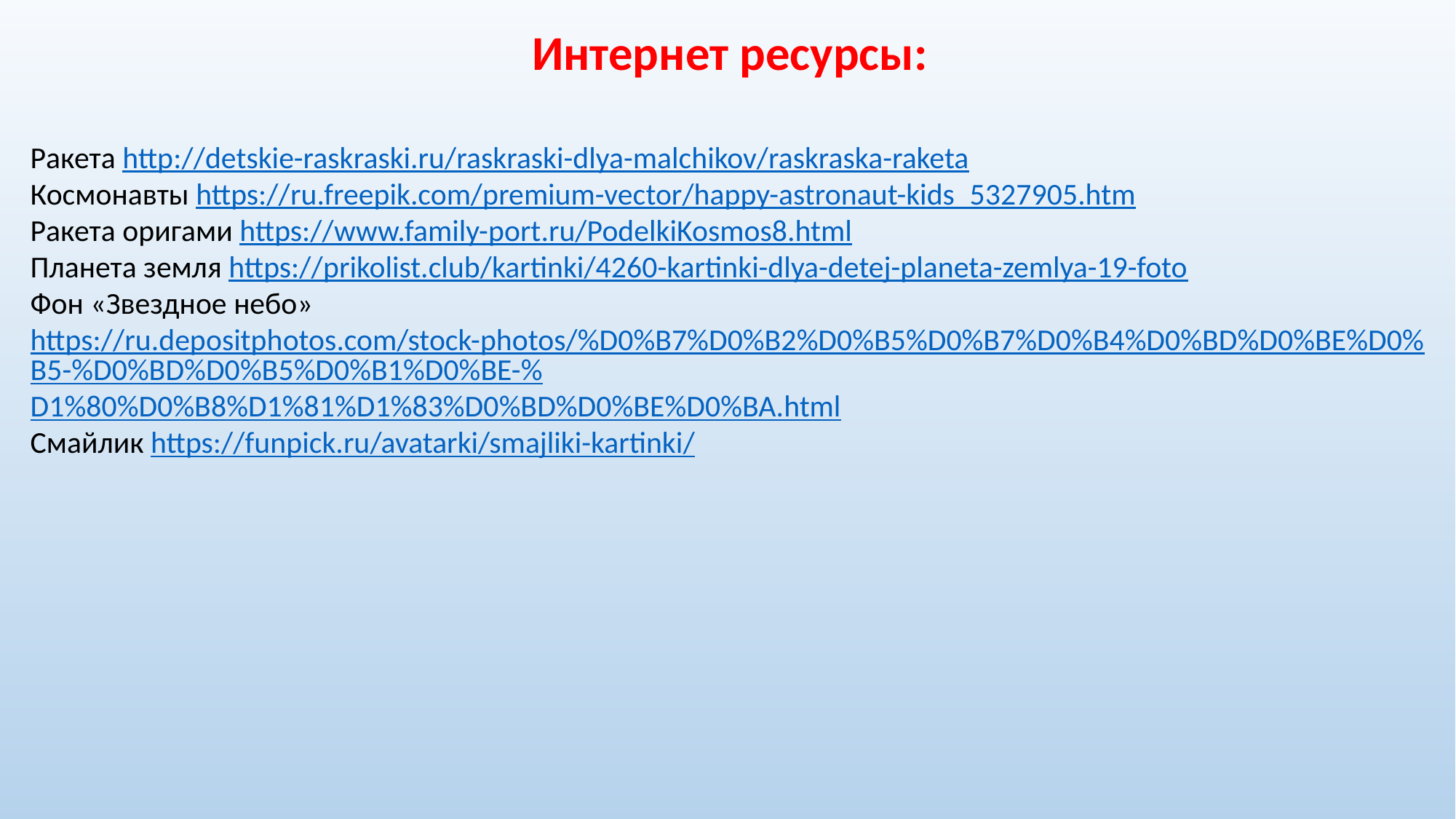

Интернет ресурсы:

Ракета http://detskie-raskraski.ru/raskraski-dlya-malchikov/raskraska-raketa
Космонавты https://ru.freepik.com/premium-vector/happy-astronaut-kids_5327905.htm
Ракета оригами https://www.family-port.ru/PodelkiKosmos8.html
Планета земля https://prikolist.club/kartinki/4260-kartinki-dlya-detej-planeta-zemlya-19-foto
Фон «Звездное небо» https://ru.depositphotos.com/stock-photos/%D0%B7%D0%B2%D0%B5%D0%B7%D0%B4%D0%BD%D0%BE%D0%B5-%D0%BD%D0%B5%D0%B1%D0%BE-%D1%80%D0%B8%D1%81%D1%83%D0%BD%D0%BE%D0%BA.html
Смайлик https://funpick.ru/avatarki/smajliki-kartinki/